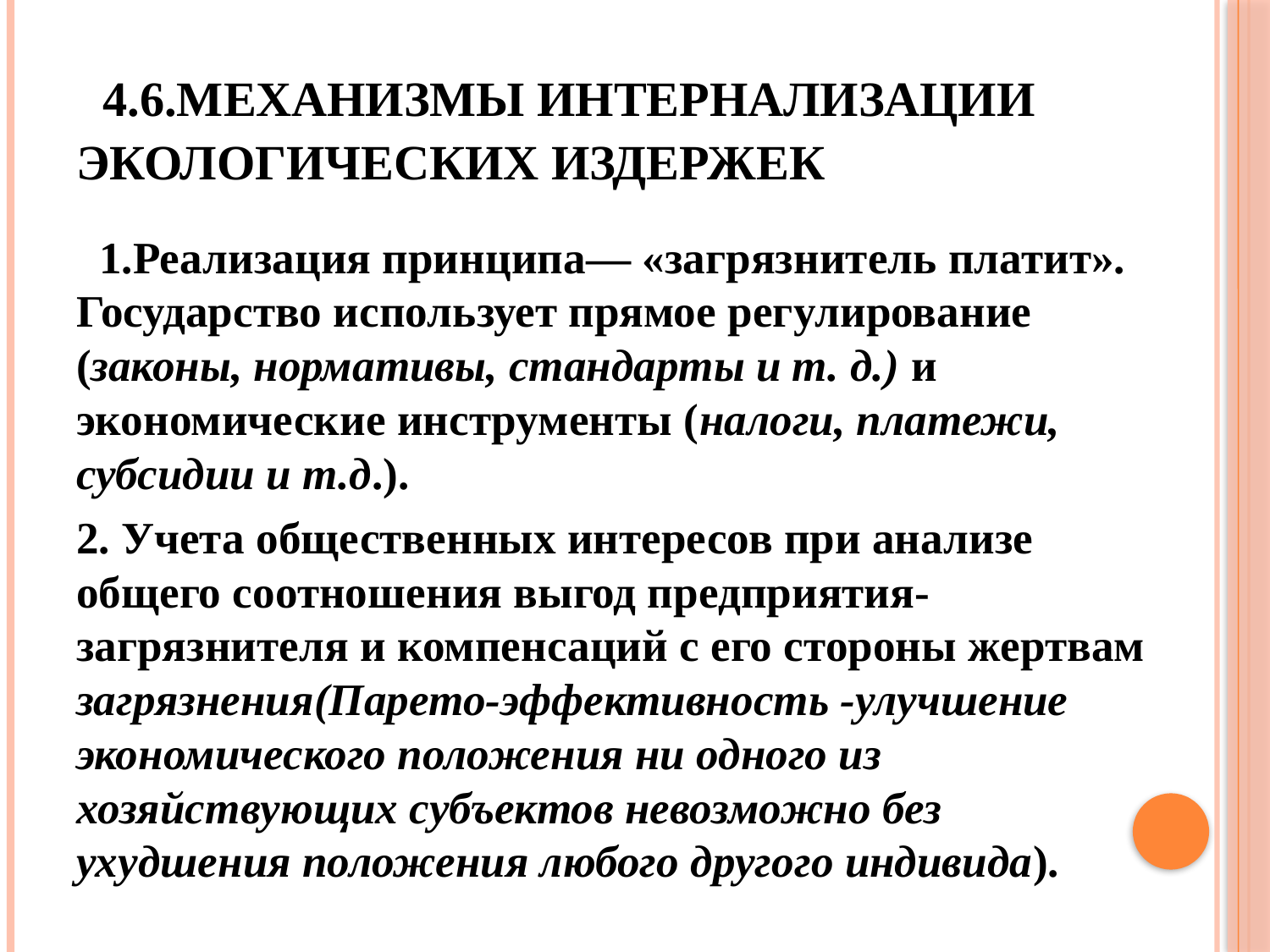

# 4.6.МЕХАНИЗМЫ ИНТЕРНАЛИЗАЦИИ ЭКОЛОГИЧЕСКИХ ИЗДЕРЖЕК
  1.Реализация принципа— «загрязнитель платит». Государство использует прямое регулирование (законы, нормативы, стандарты и т. д.) и экономические инструменты (налоги, платежи, субсидии и т.д.).
2. Учета общественных интересов при анализе общего соотношения выгод предприятия-загрязнителя и компенсаций с его стороны жертвам загрязнения(Парето-эффективность -улучшение экономического положения ни одного из хозяйствующих субъектов невозможно без ухудшения положения любого другого индивида).